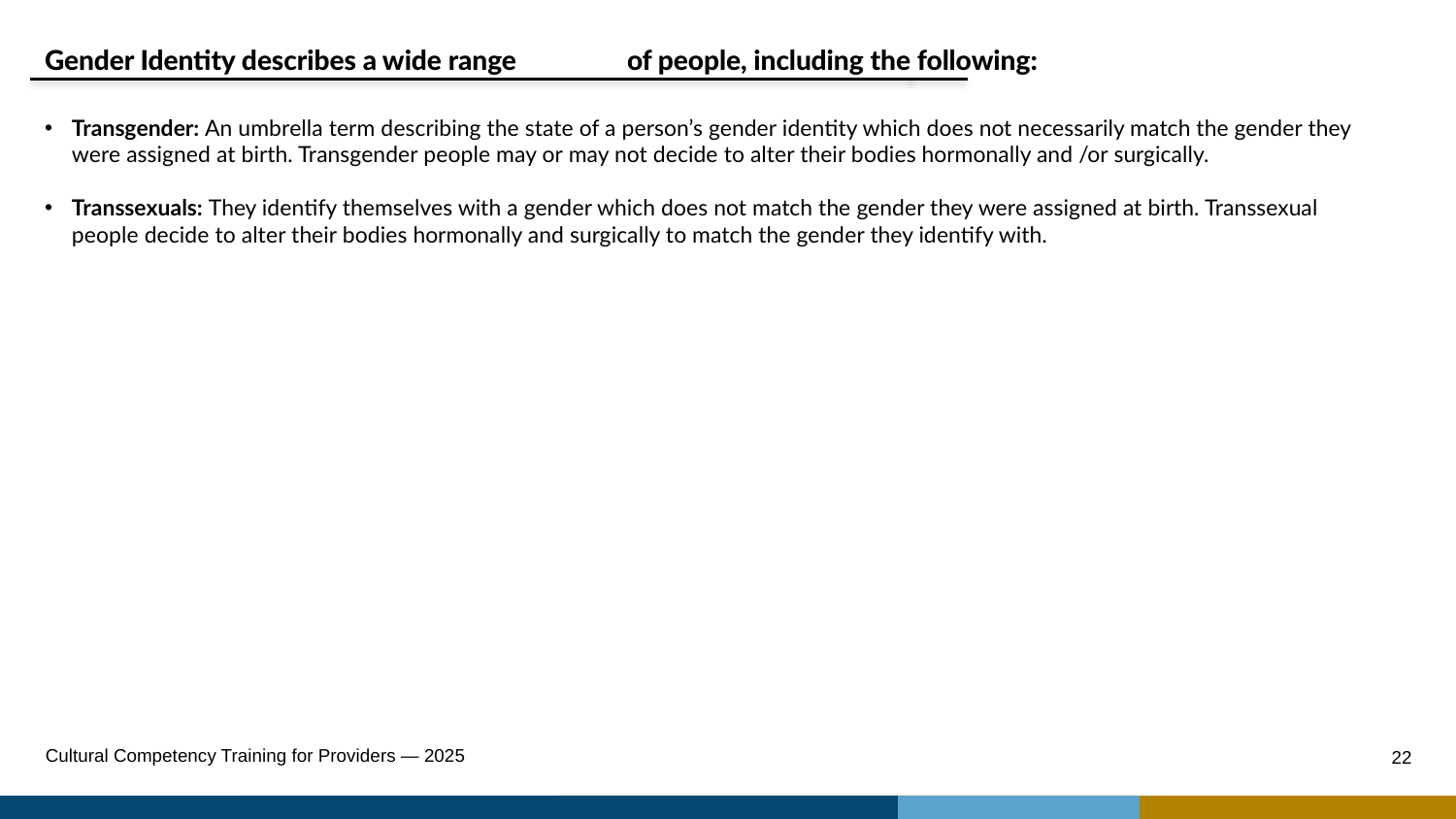

Gender Identity describes a wide range	of people, including the following:
Transgender: An umbrella term describing the state of a person’s gender identity which does not necessarily match the gender they were assigned at birth. Transgender people may or may not decide to alter their bodies hormonally and /or surgically.

Transsexuals: They identify themselves with a gender which does not match the gender they were assigned at birth. Transsexual people decide to alter their bodies hormonally and surgically to match the gender they identify with.

Cultural Competency Training for Providers — 2025